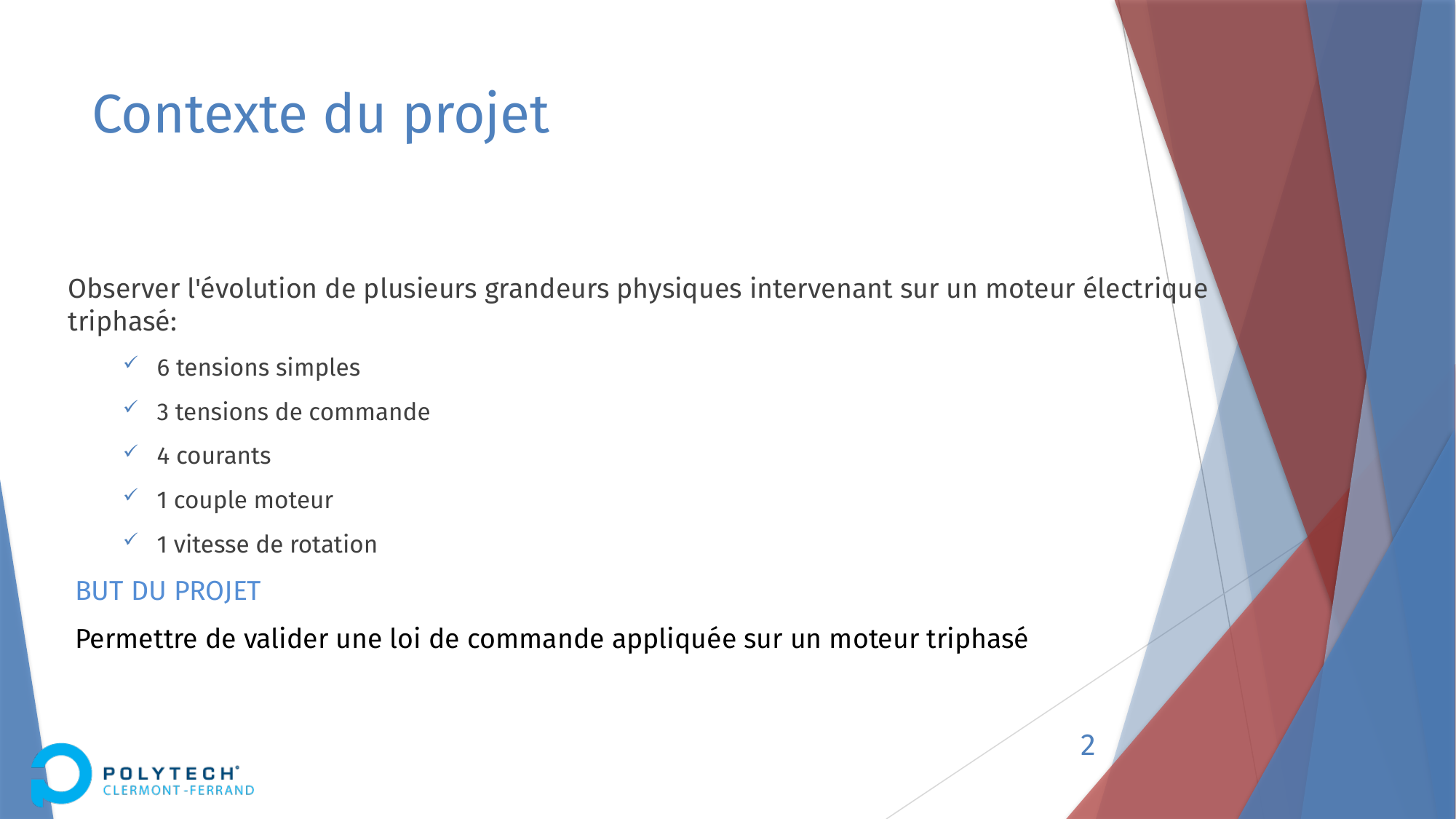

# Contexte du projet

Observer l'évolution de plusieurs grandeurs physiques intervenant sur un moteur électrique triphasé:
6 tensions simples
3 tensions de commande
4 courants
1 couple moteur
1 vitesse de rotation
BUT DU PROJET
Permettre de valider une loi de commande appliquée sur un moteur triphasé

2